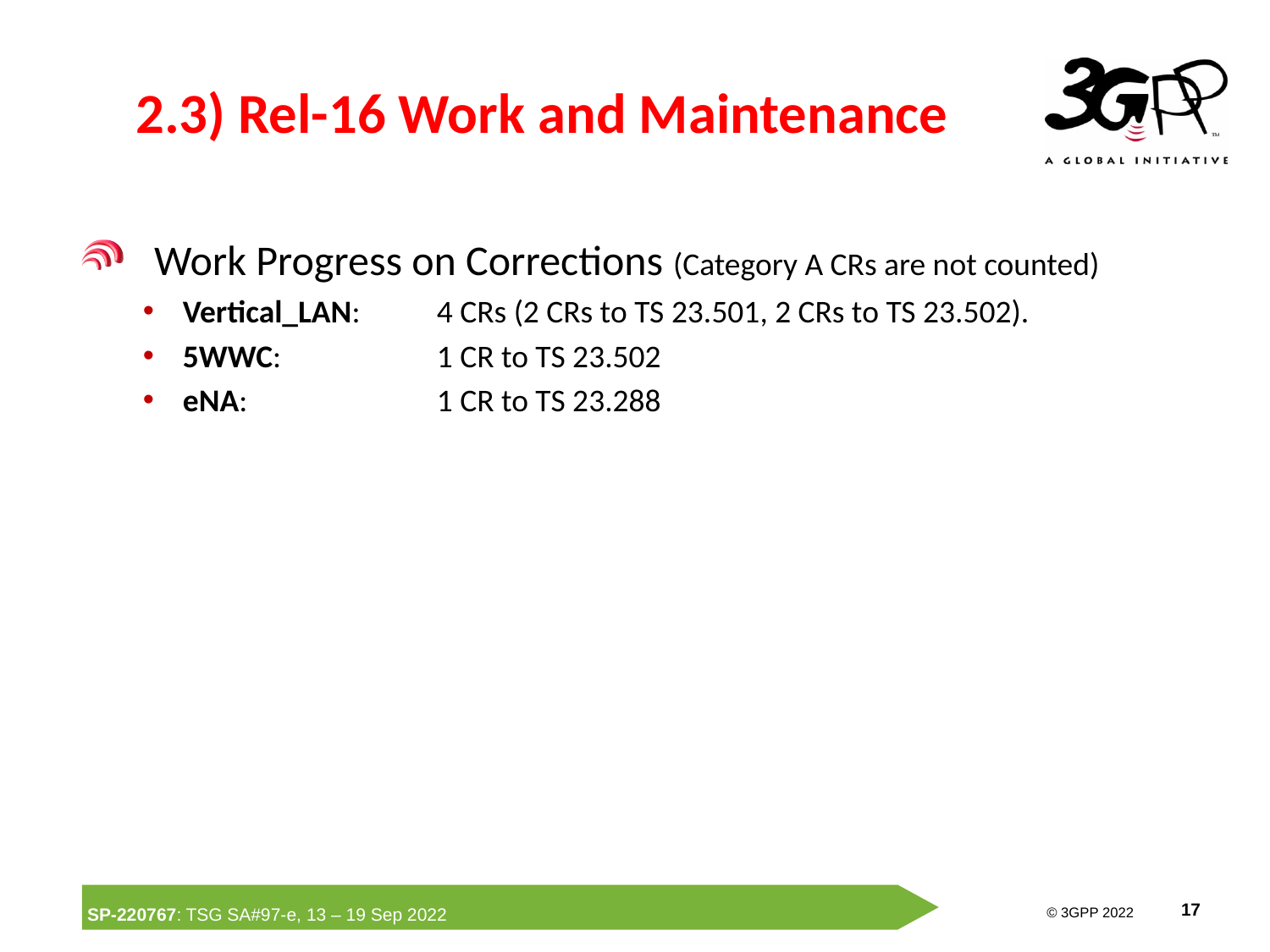

# 2.3) Rel-16 Work and Maintenance
 Work Progress on Corrections (Category A CRs are not counted)
Vertical_LAN:	4 CRs (2 CRs to TS 23.501, 2 CRs to TS 23.502).
5WWC:		1 CR to TS 23.502
eNA:		1 CR to TS 23.288